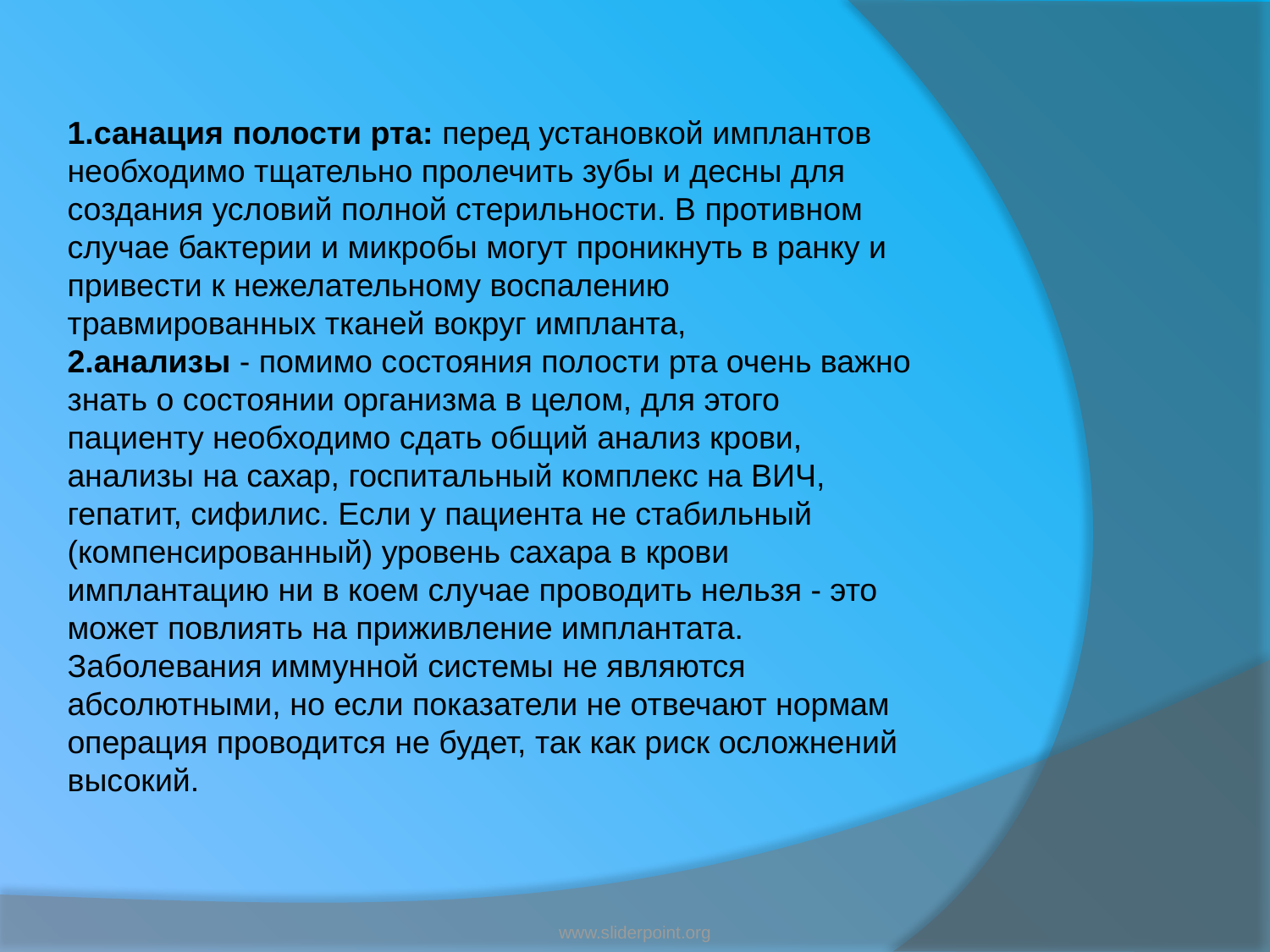

санация полости рта: перед установкой имплантов необходимо тщательно пролечить зубы и десны для создания условий полной стерильности. В противном случае бактерии и микробы могут проникнуть в ранку и привести к нежелательному воспалению травмированных тканей вокруг импланта,
анализы - помимо состояния полости рта очень важно знать о состоянии организма в целом, для этого пациенту необходимо сдать общий анализ крови, анализы на сахар, госпитальный комплекс на ВИЧ, гепатит, сифилис. Если у пациента не стабильный (компенсированный) уровень сахара в крови имплантацию ни в коем случае проводить нельзя - это может повлиять на приживление имплантата. Заболевания иммунной системы не являются абсолютными, но если показатели не отвечают нормам операция проводится не будет, так как риск осложнений высокий.
www.sliderpoint.org